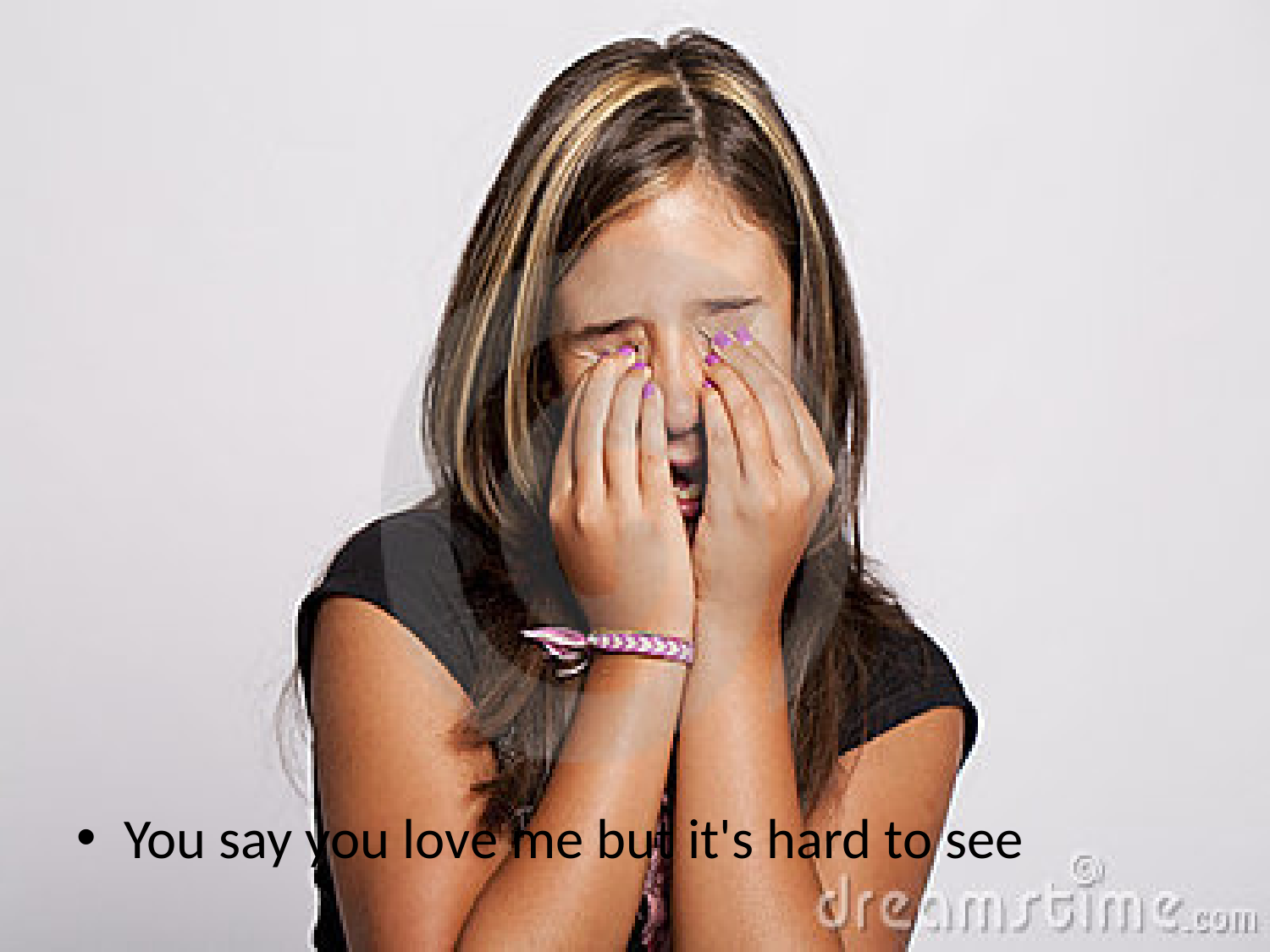

#
You say you love me but it's hard to see